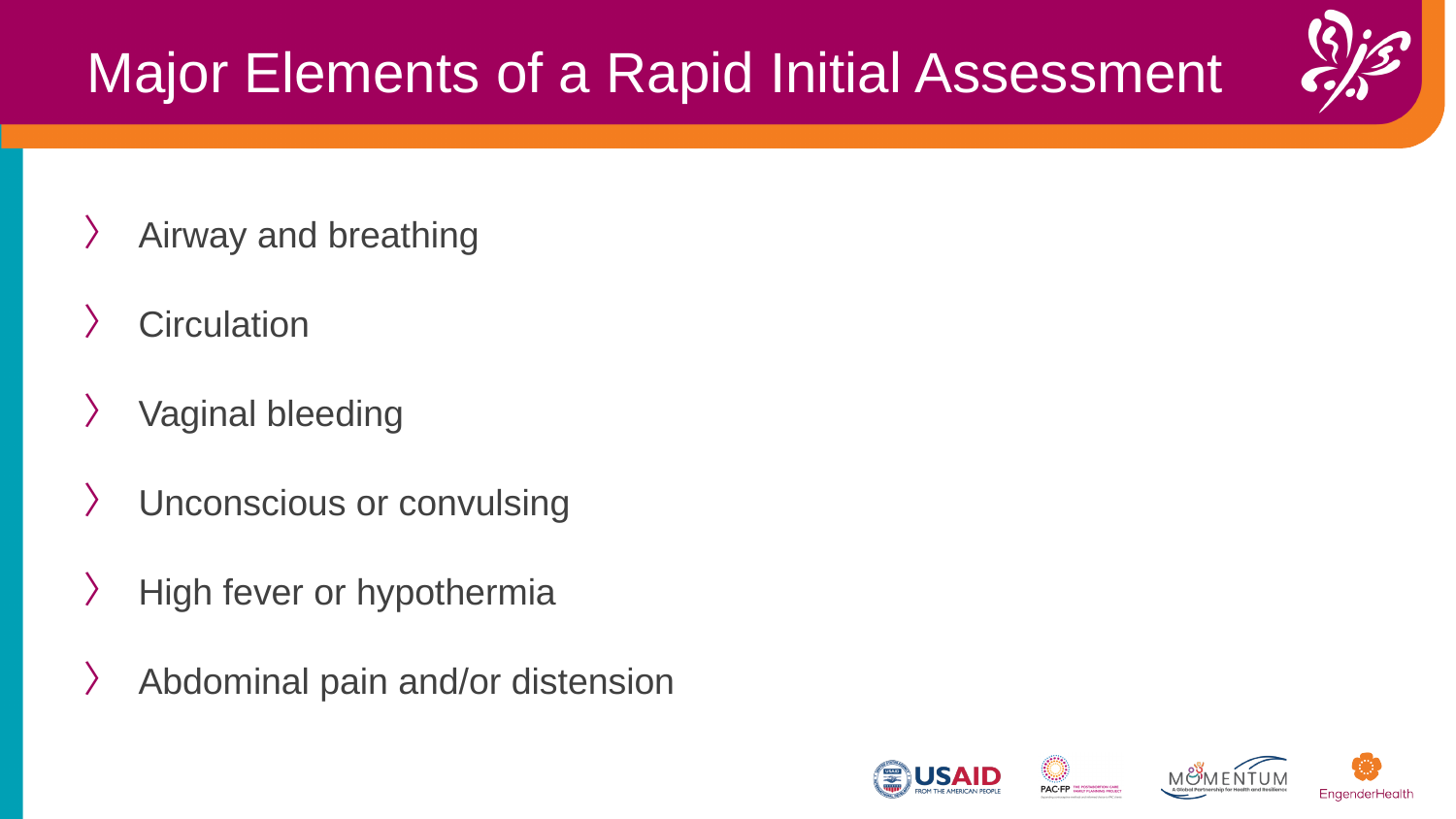

Major Elements of a Rapid Initial Assessment
Airway and breathing​
Circulation​
Vaginal bleeding​
Unconscious or convulsing
High fever or hypothermia​
Abdominal pain and/or distension